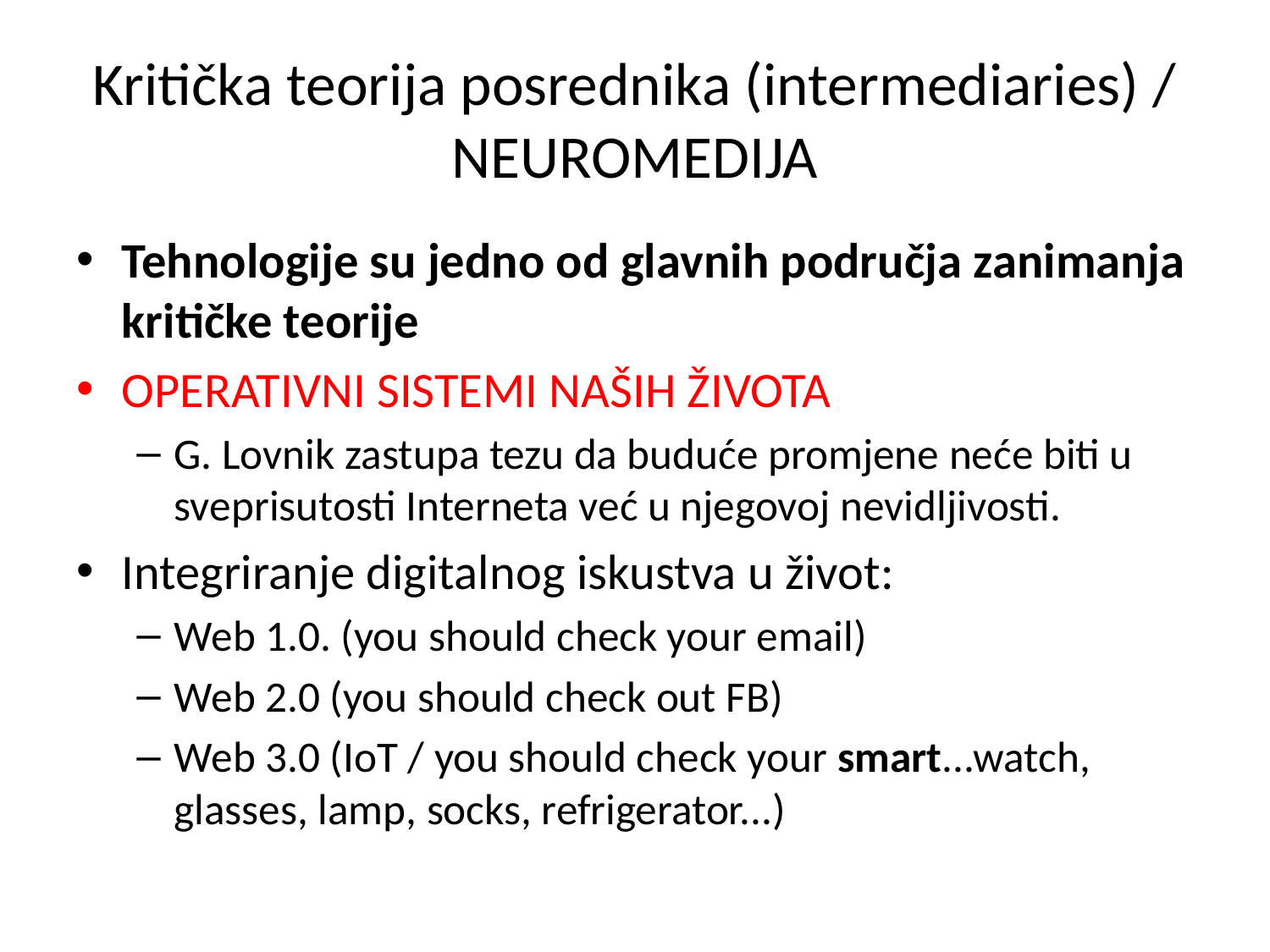

# Kritička teorija posrednika (intermediaries) / NEUROMEDIJA
Tehnologije su jedno od glavnih područja zanimanja kritičke teorije
OPERATIVNI SISTEMI NAŠIH ŽIVOTA
G. Lovnik zastupa tezu da buduće promjene neće biti u sveprisutosti Interneta već u njegovoj nevidljivosti.
Integriranje digitalnog iskustva u život:
Web 1.0. (you should check your email)
Web 2.0 (you should check out FB)
Web 3.0 (IoT / you should check your smart...watch,  glasses, lamp, socks, refrigerator...)